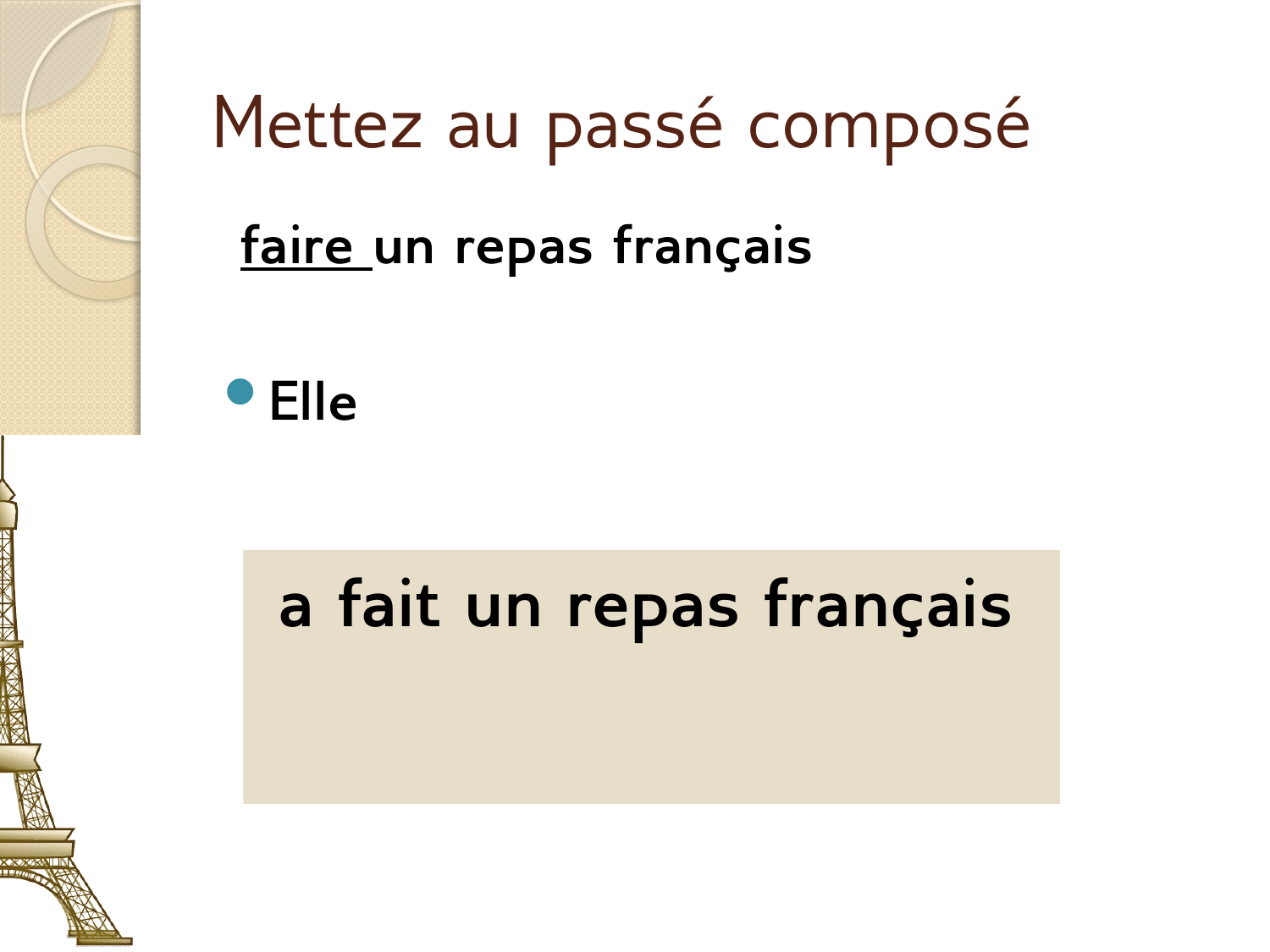

# Mettez au passé composé
 faire un repas français

Elle
a fait un repas français